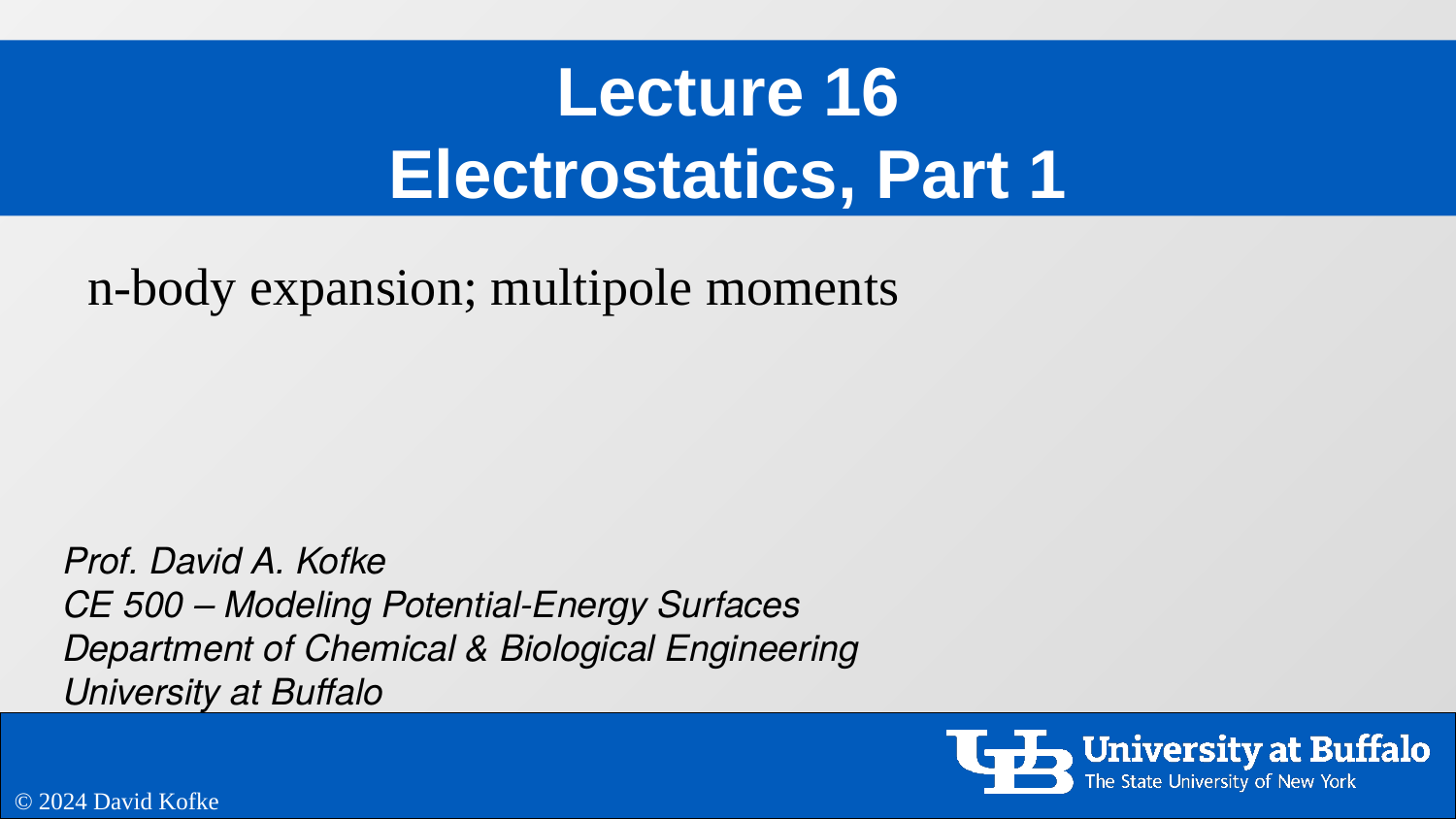

# Lecture 16 Electrostatics, Part 1
n-body expansion; multipole moments
© 2024 David Kofke